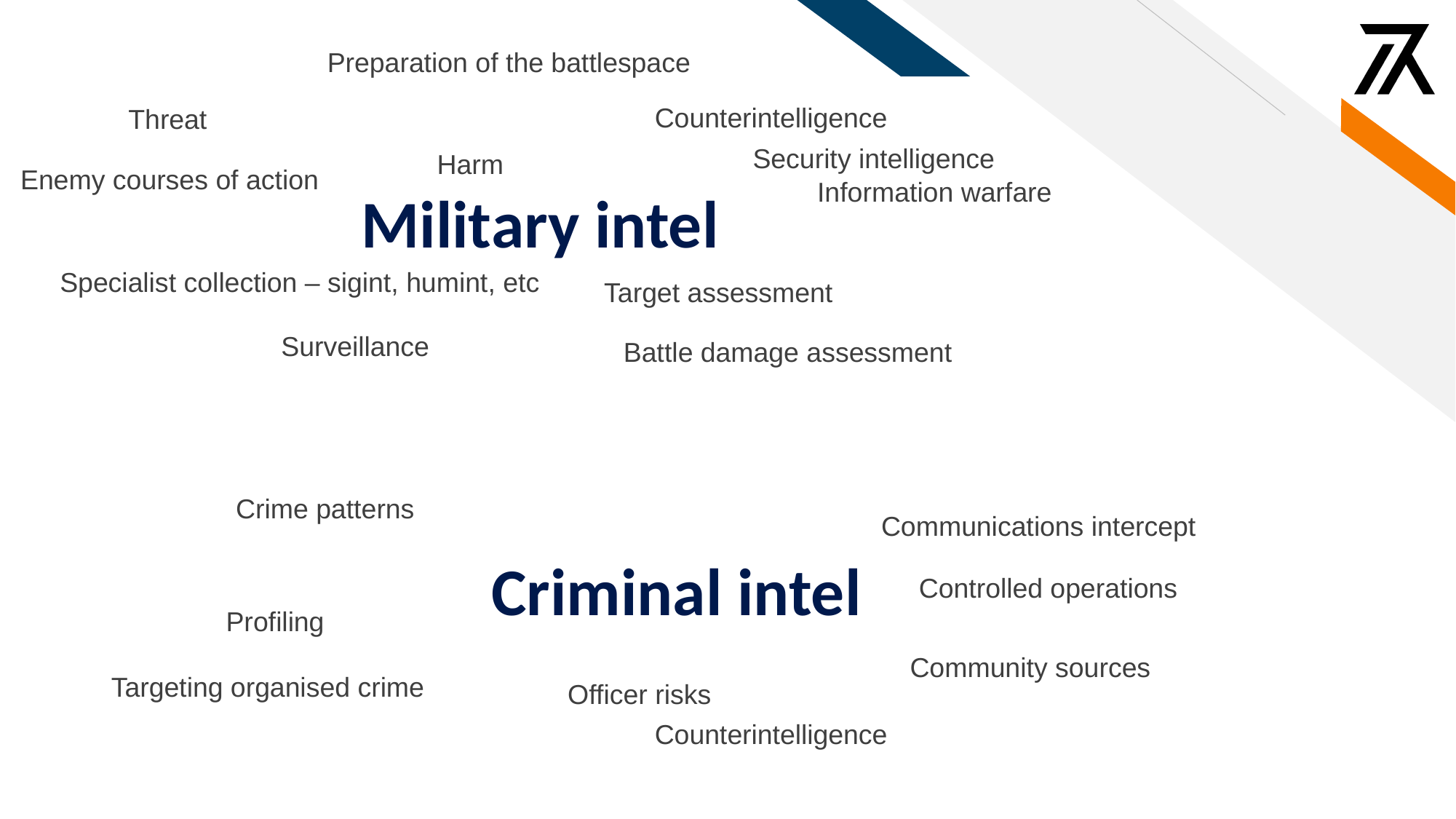

Preparation of the battlespace
Counterintelligence
Threat
Security intelligence
Harm
# Military intel
Enemy courses of action
Information warfare
Specialist collection – sigint, humint, etc
Target assessment
Surveillance
Battle damage assessment
Criminal intel
Crime patterns
Communications intercept
Controlled operations
Profiling
Community sources
Targeting organised crime
Officer risks
Counterintelligence